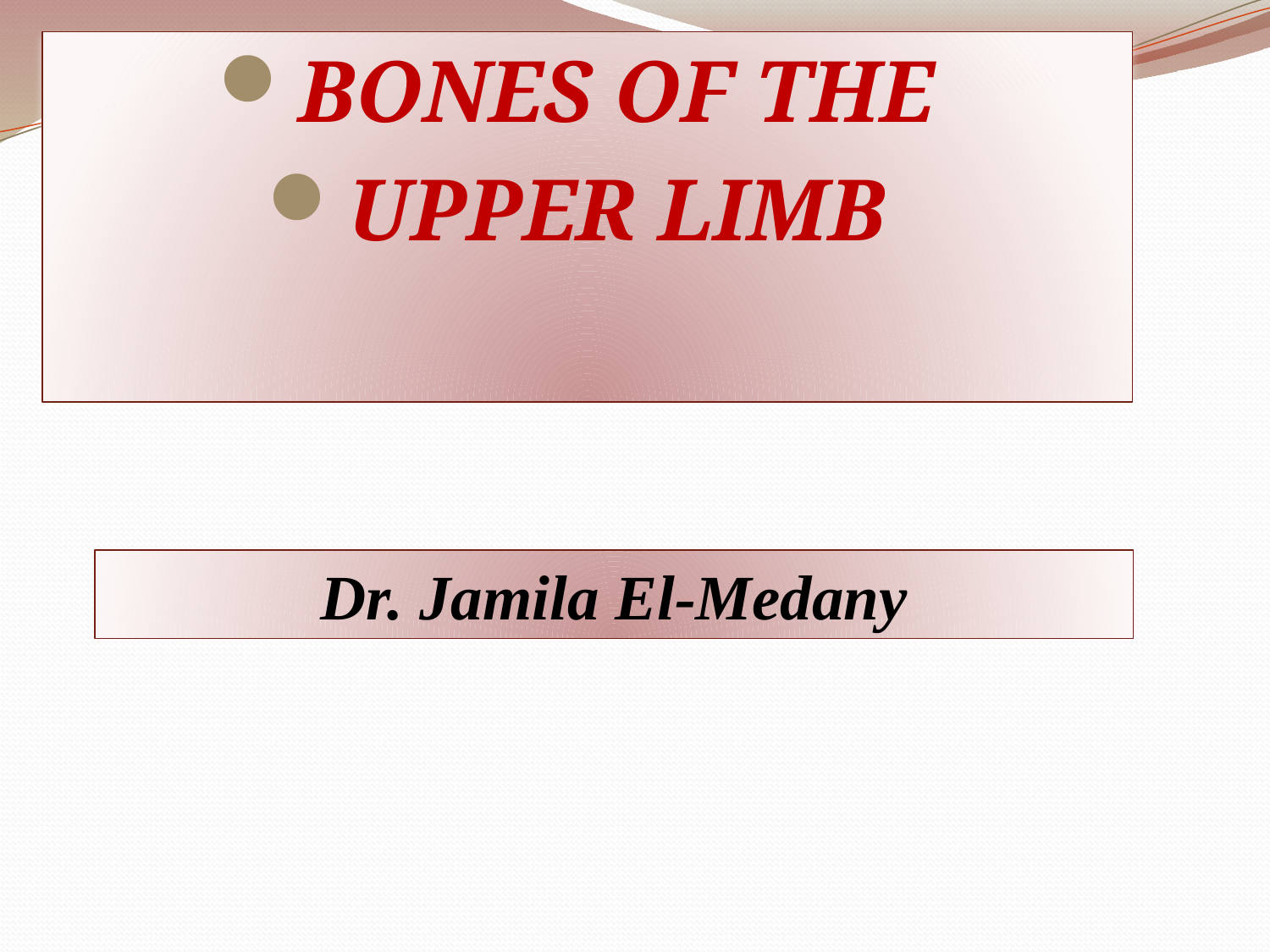

BONES OF THE
UPPER LIMB
Dr. Jamila El-Medany